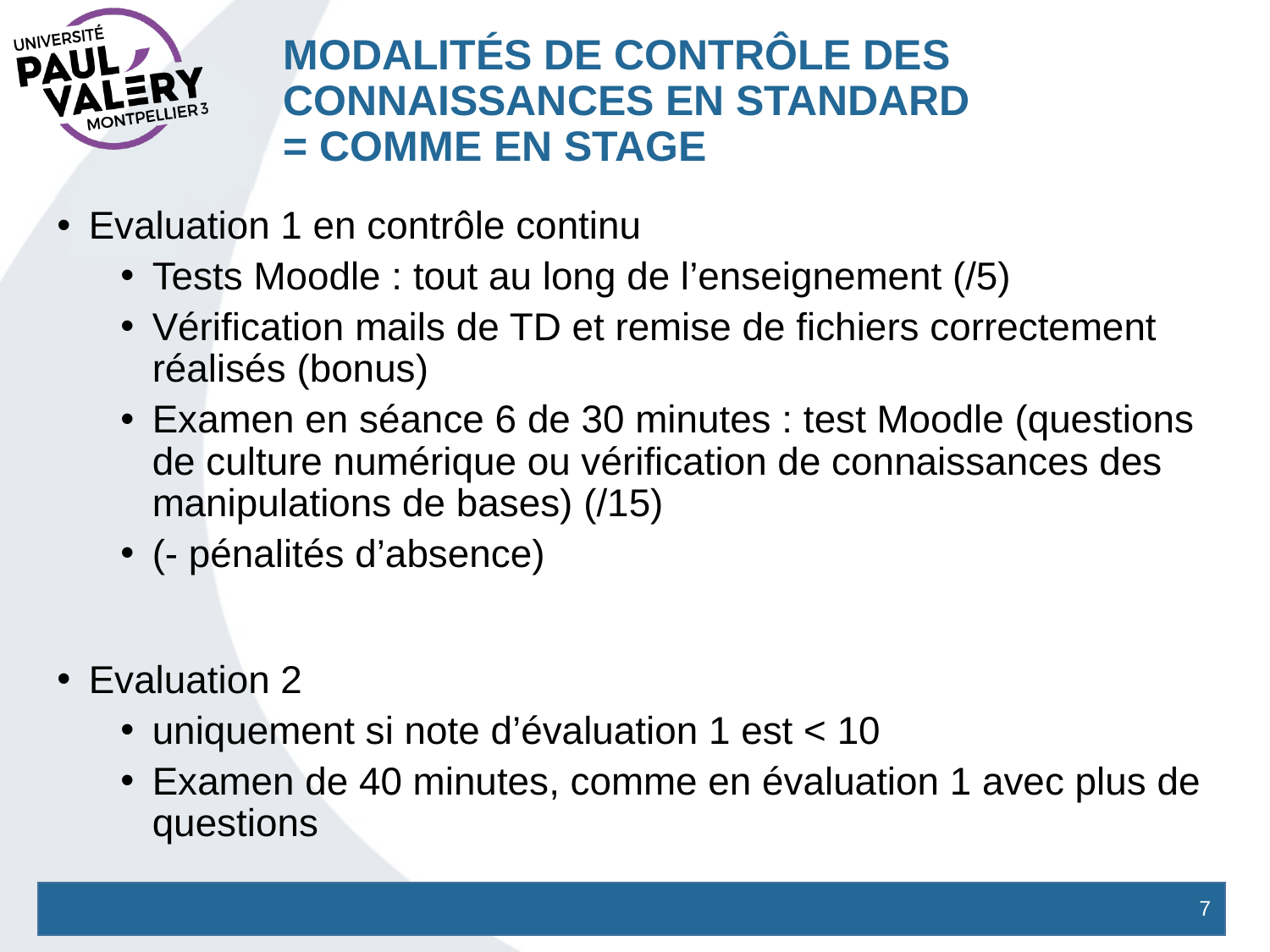

# Modalités de contrôle des connaissances en standard = comme en stage
Evaluation 1 en contrôle continu
Tests Moodle : tout au long de l’enseignement (/5)
Vérification mails de TD et remise de fichiers correctement réalisés (bonus)
Examen en séance 6 de 30 minutes : test Moodle (questions de culture numérique ou vérification de connaissances des manipulations de bases) (/15)
(- pénalités d’absence)

Evaluation 2
uniquement si note d’évaluation 1 est < 10
Examen de 40 minutes, comme en évaluation 1 avec plus de questions
7